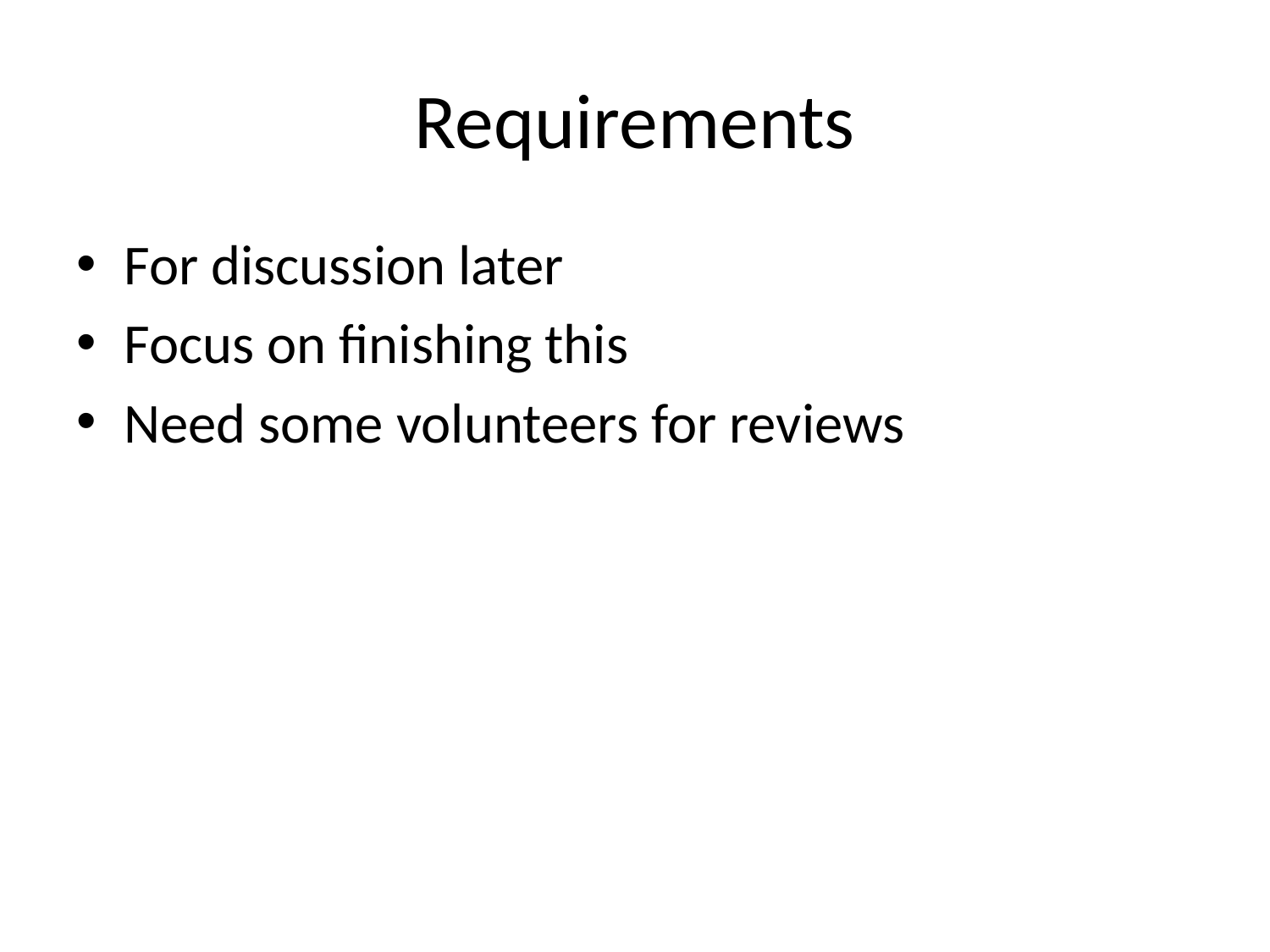

# Requirements
For discussion later
Focus on finishing this
Need some volunteers for reviews